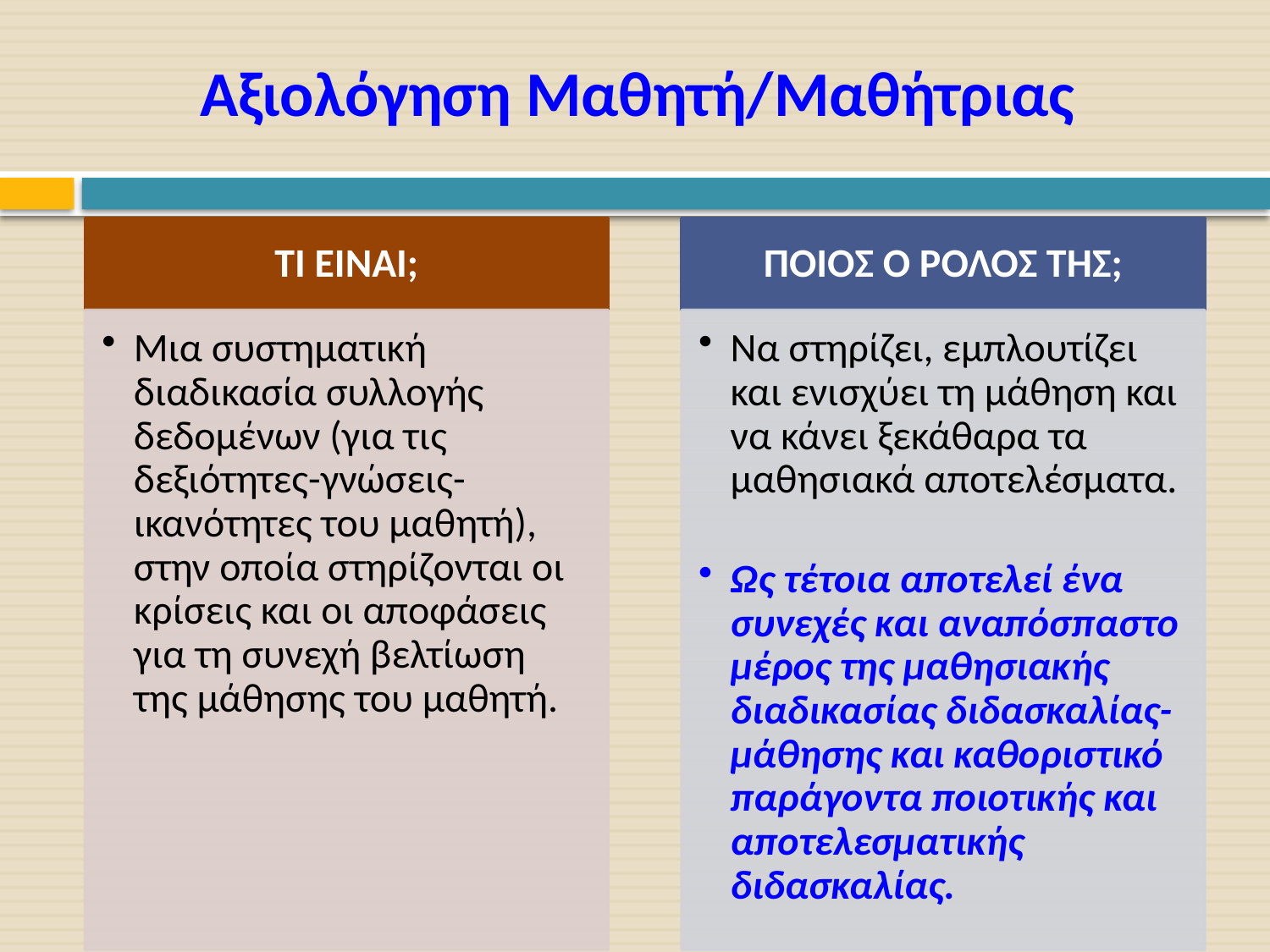

# Αξιολόγηση Μαθητή/Μαθήτριας
ΤΙ ΕΙΝΑΙ;
Μια συστηματική διαδικασία συλλογής δεδομένων (για τις δεξιότητες-γνώσεις-ικανότητες του μαθητή), στην οποία στηρίζονται οι κρίσεις και οι αποφάσεις για τη συνεχή βελτίωση της μάθησης του μαθητή.

ΠΟΙΟΣ Ο ΡΟΛΟΣ ΤΗΣ;
Να στηρίζει, εμπλουτίζει και ενισχύει τη μάθηση και να κάνει ξεκάθαρα τα μαθησιακά αποτελέσματα.

Ως τέτοια αποτελεί ένα συνεχές και αναπόσπαστο μέρος της μαθησιακής διαδικασίας διδασκαλίας-μάθησης και καθοριστικό παράγοντα ποιοτικής και αποτελεσματικής διδασκαλίας.